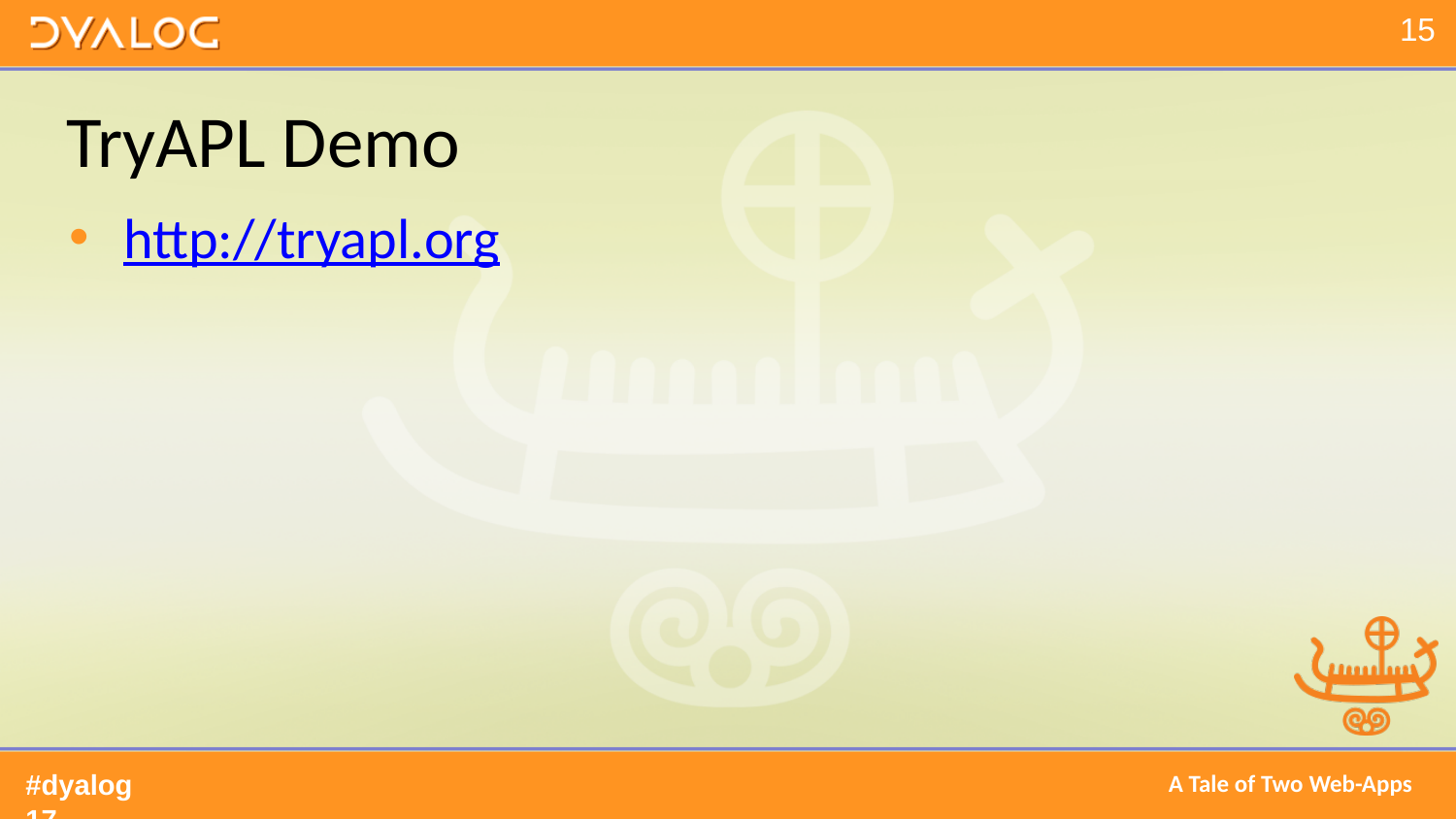

# TryAPL Demo

http://tryapl.org

A Tale of Two Web-Apps